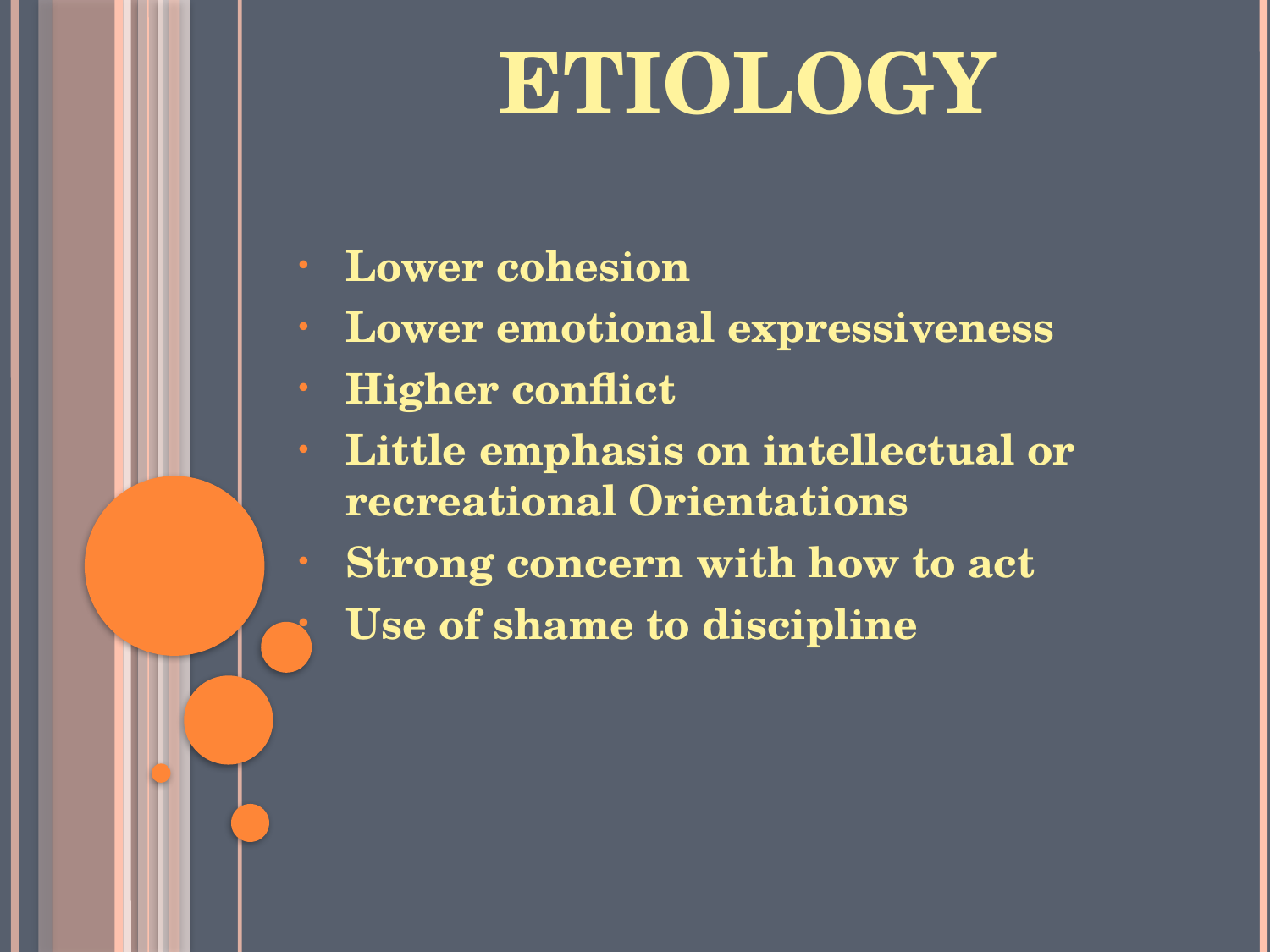

# Etiology
Lower cohesion
Lower emotional expressiveness
Higher conflict
Little emphasis on intellectual or recreational Orientations
Strong concern with how to act
Use of shame to discipline